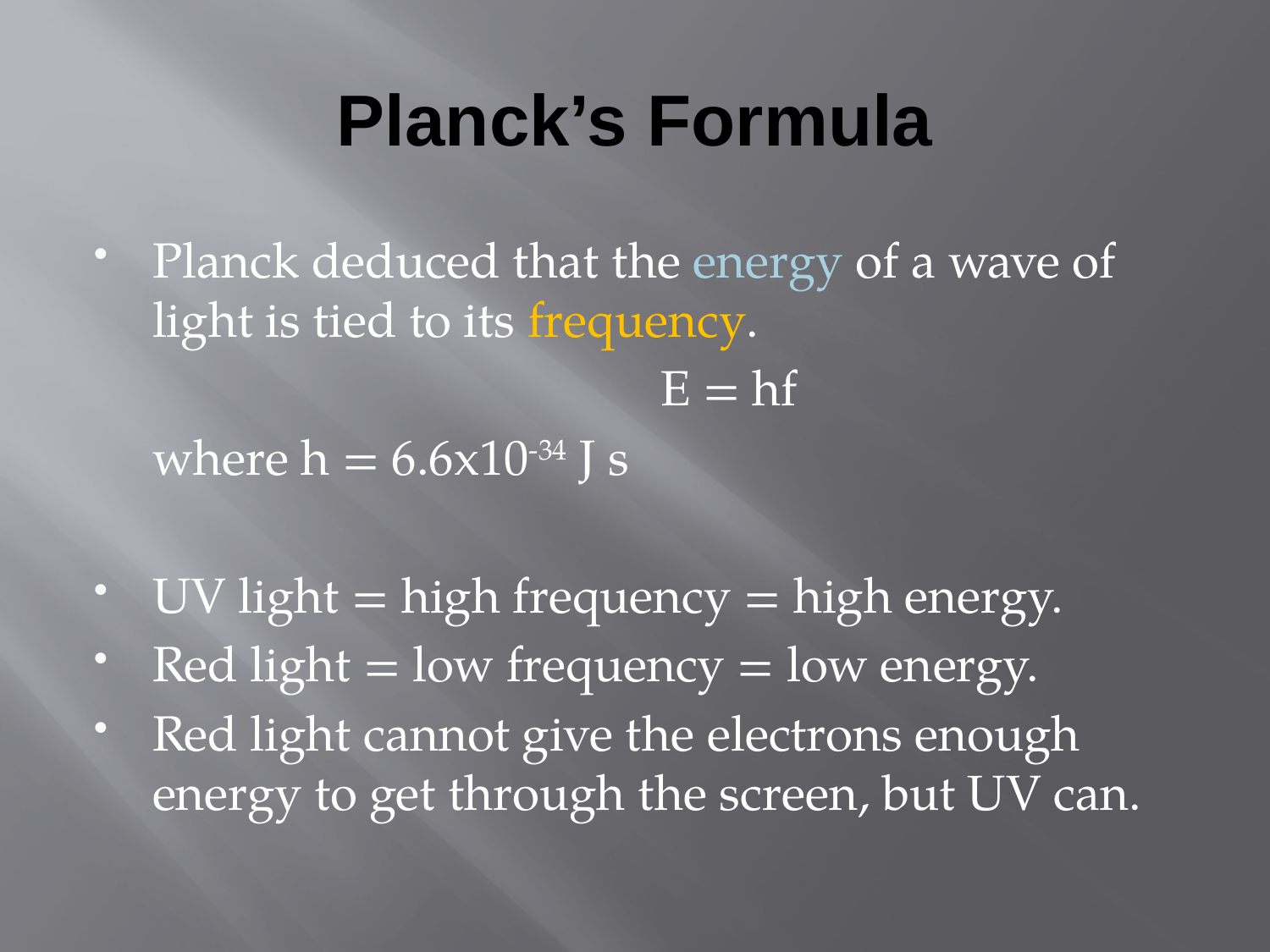

# Planck’s Formula
Planck deduced that the energy of a wave of light is tied to its frequency.
					E = hf
	where h = 6.6x10-34 J s

UV light = high frequency = high energy.
Red light = low frequency = low energy.
Red light cannot give the electrons enough energy to get through the screen, but UV can.